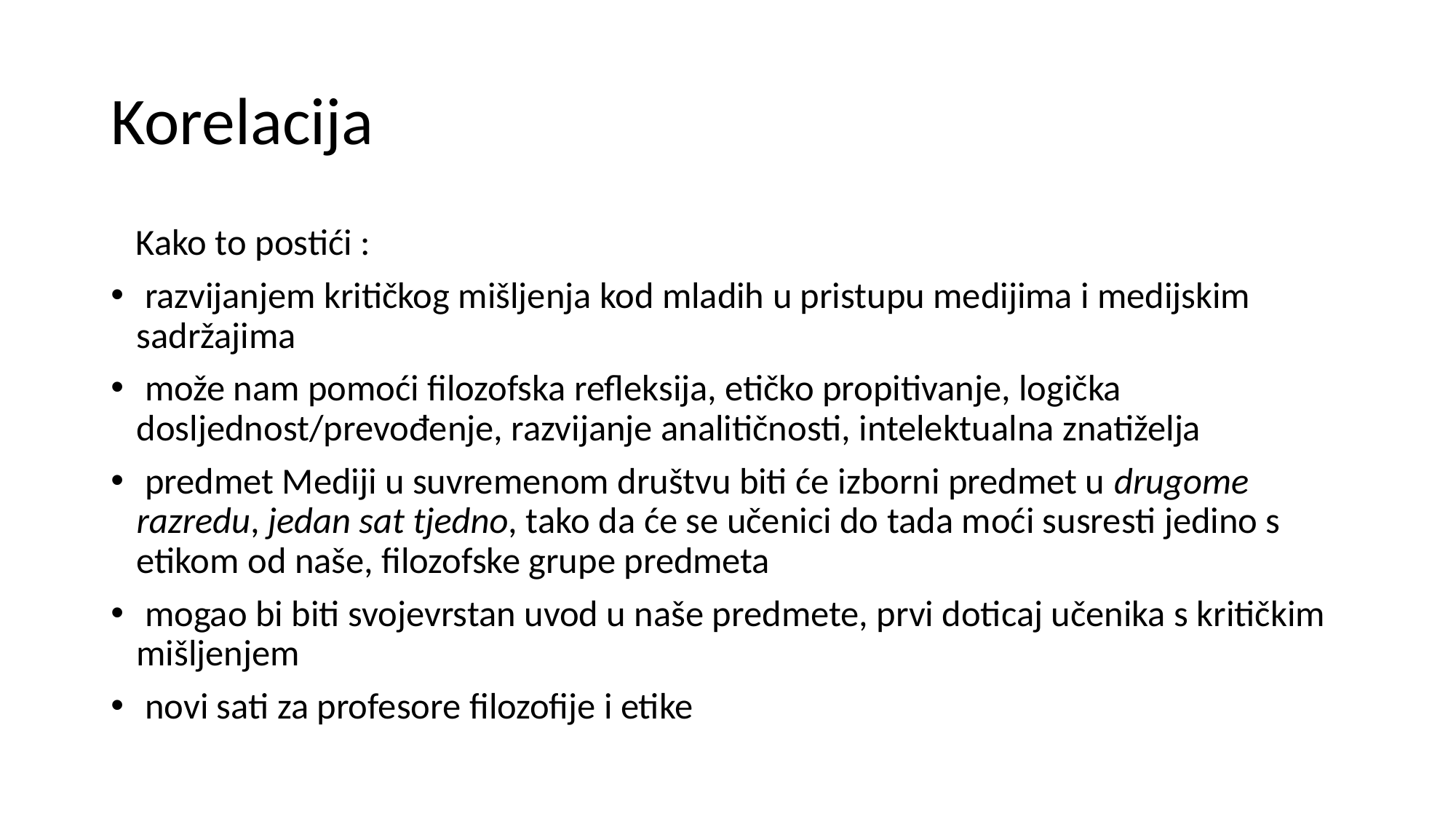

# Korelacija
   Kako to postići :
 razvijanjem kritičkog mišljenja kod mladih u pristupu medijima i medijskim sadržajima
 može nam pomoći filozofska refleksija, etičko propitivanje, logička dosljednost/prevođenje, razvijanje analitičnosti, intelektualna znatiželja
 predmet Mediji u suvremenom društvu biti će izborni predmet u drugome razredu, jedan sat tjedno, tako da će se učenici do tada moći susresti jedino s etikom od naše, filozofske grupe predmeta
 mogao bi biti svojevrstan uvod u naše predmete, prvi doticaj učenika s kritičkim mišljenjem
 novi sati za profesore filozofije i etike